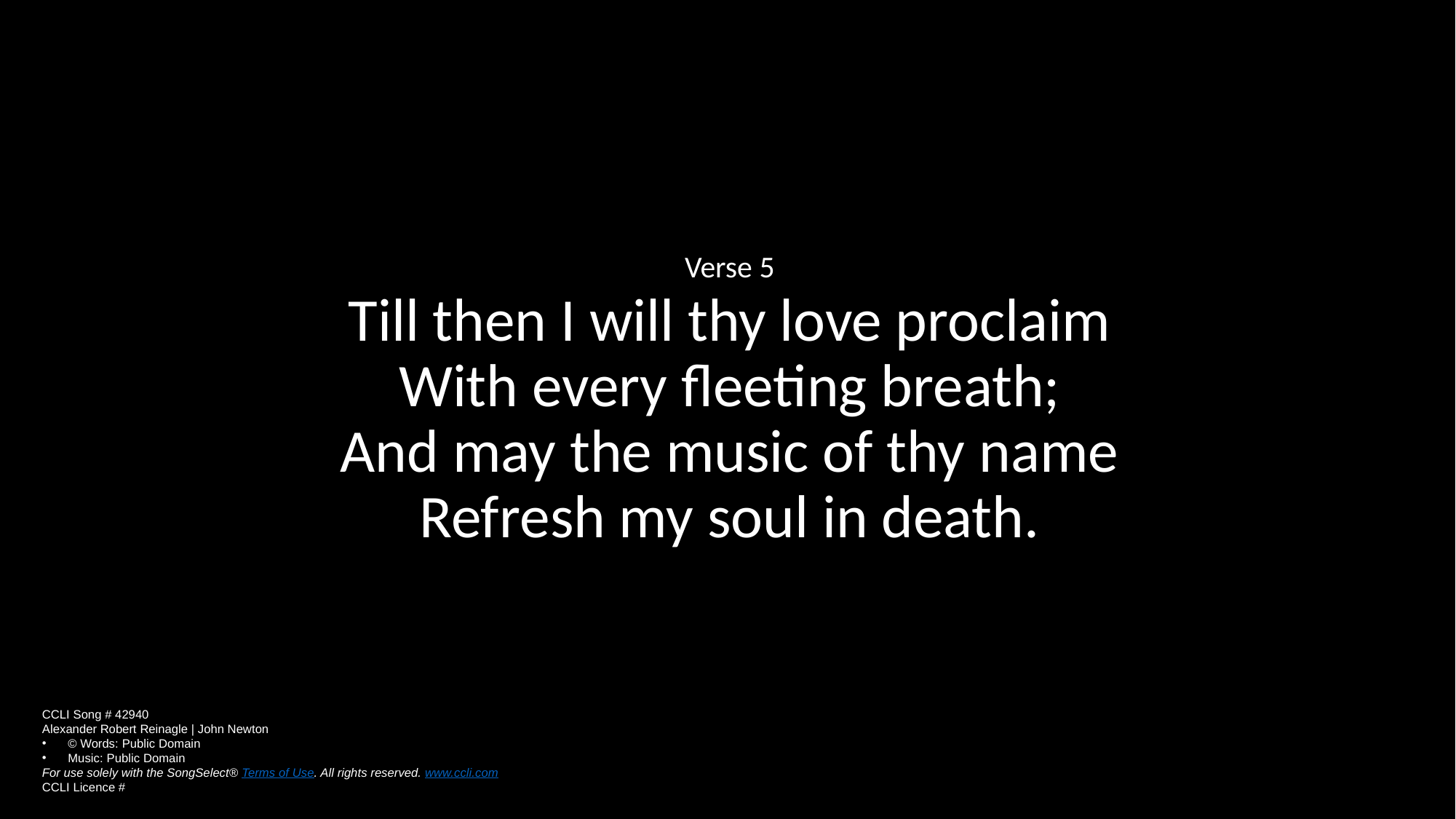

Verse 5
Till then I will thy love proclaim
With every fleeting breath;
And may the music of thy name
Refresh my soul in death.
CCLI Song # 42940
Alexander Robert Reinagle | John Newton
© Words: Public Domain
Music: Public Domain
For use solely with the SongSelect® Terms of Use. All rights reserved. www.ccli.com
CCLI Licence #